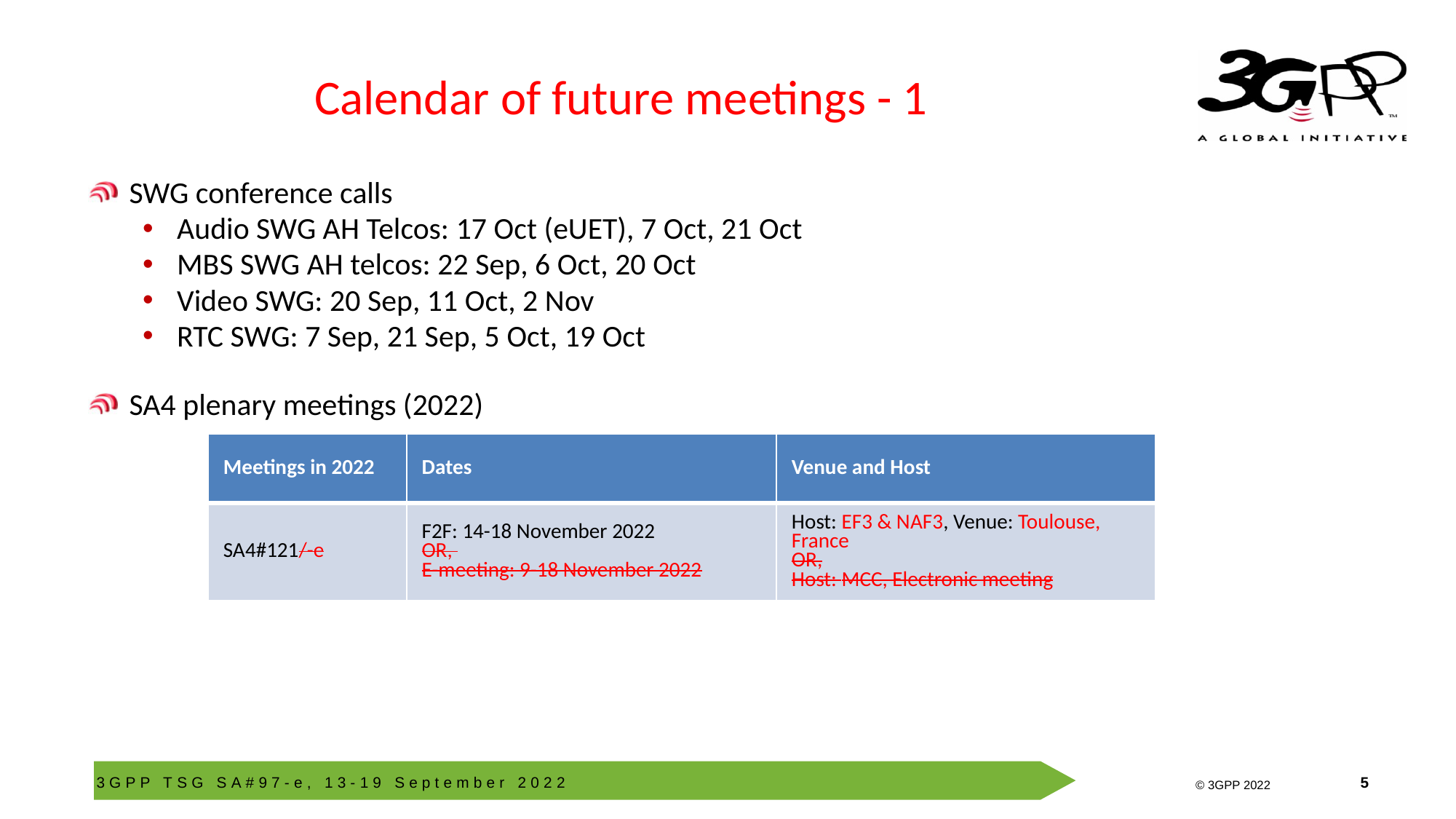

# Calendar of future meetings - 1
SWG conference calls
Audio SWG AH Telcos: 17 Oct (eUET), 7 Oct, 21 Oct
MBS SWG AH telcos: 22 Sep, 6 Oct, 20 Oct
Video SWG: 20 Sep, 11 Oct, 2 Nov
RTC SWG: 7 Sep, 21 Sep, 5 Oct, 19 Oct
SA4 plenary meetings (2022)

| Meetings in 2022 | Dates | Venue and Host |
| --- | --- | --- |
| SA4#121/-e | F2F: 14-18 November 2022 OR, E-meeting: 9-18 November 2022 | Host: EF3 & NAF3, Venue: Toulouse, France OR, Host: MCC, Electronic meeting |